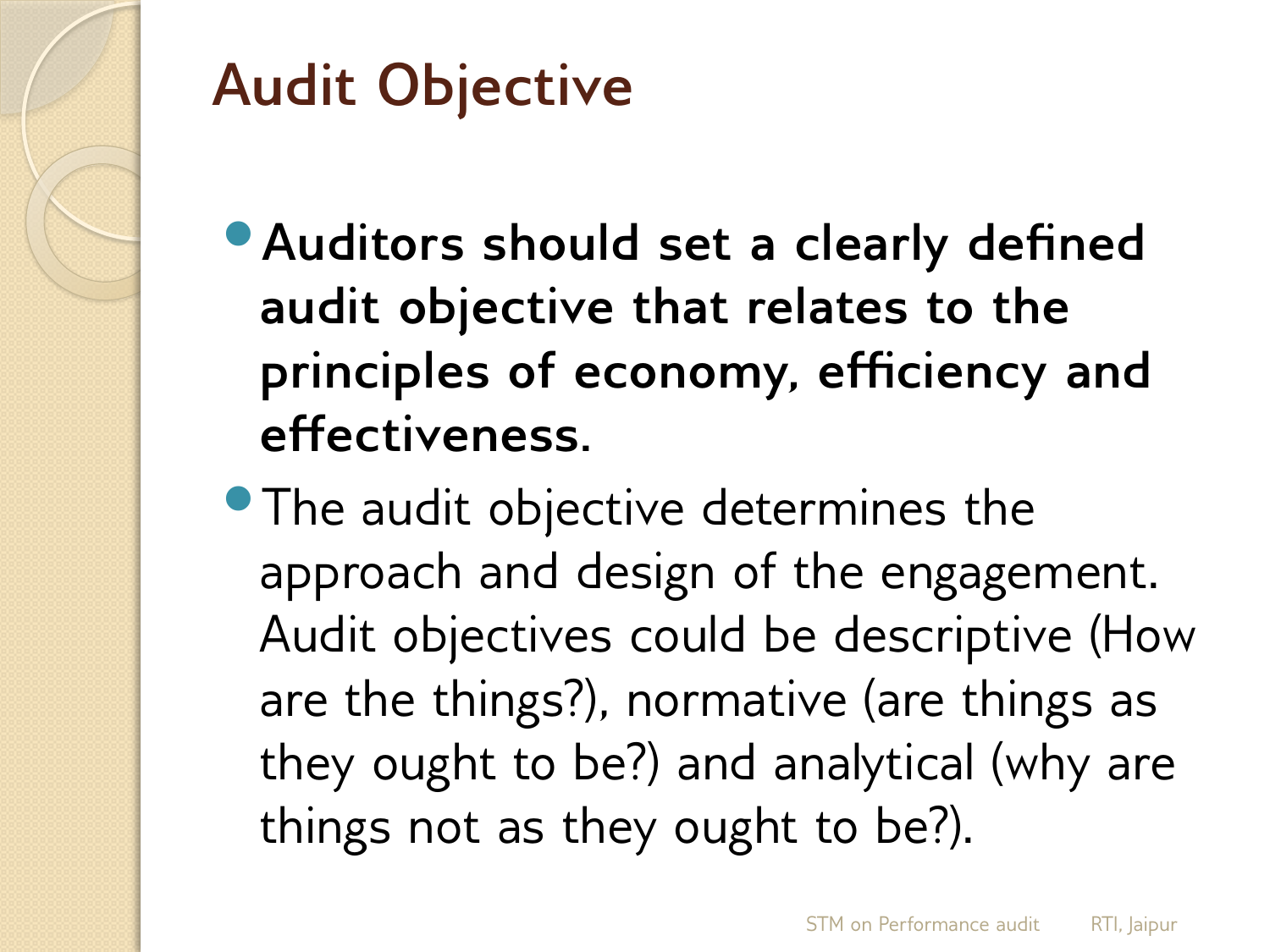

# Audit Objective
Auditors should set a clearly defined audit objective that relates to the principles of economy, efficiency and effectiveness.
The audit objective determines the approach and design of the engagement. Audit objectives could be descriptive (How are the things?), normative (are things as they ought to be?) and analytical (why are things not as they ought to be?).
STM on Performance audit        RTI, Jaipur